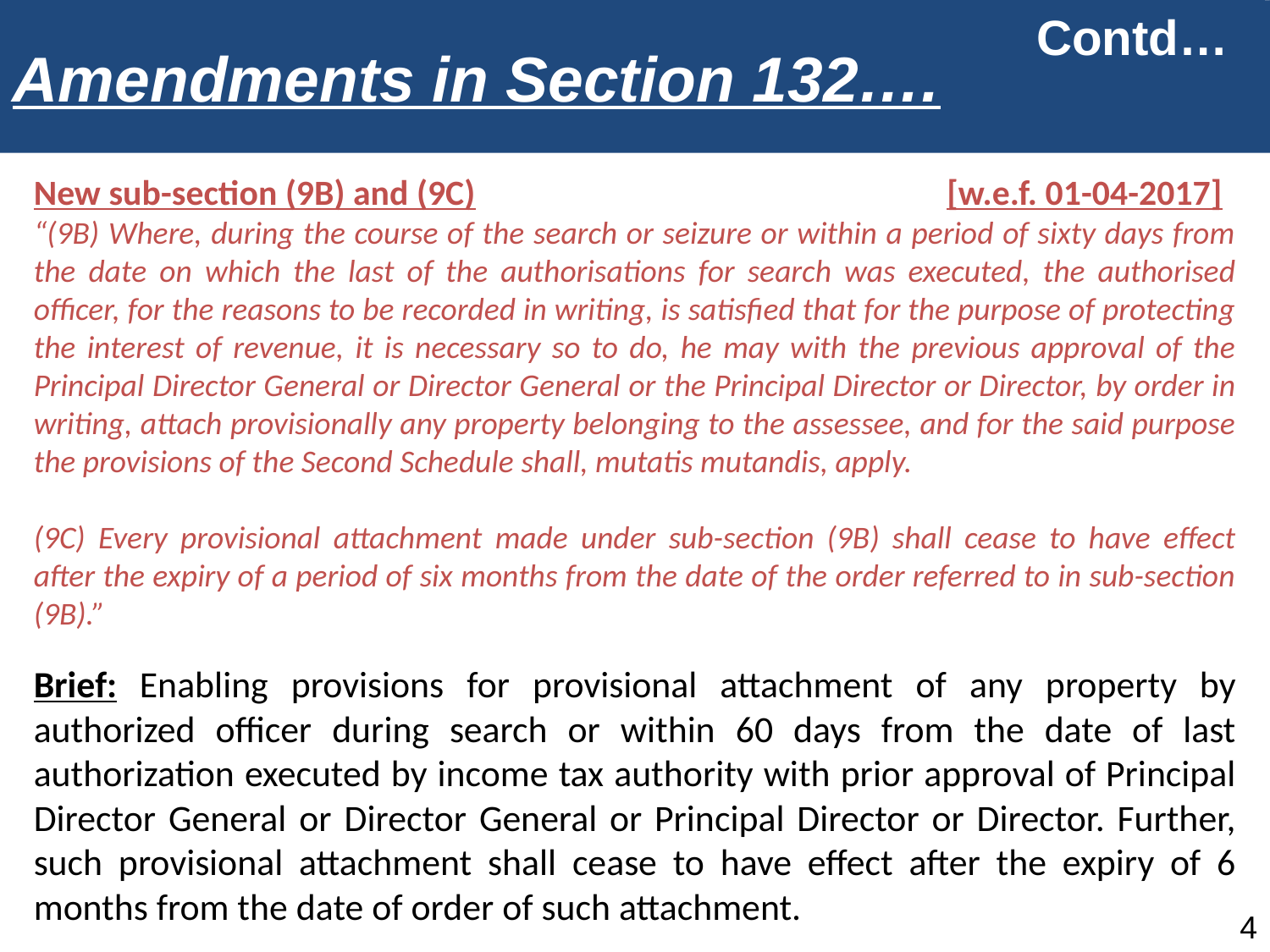

Contd…
Amendments in Section 132….
New sub-section (9B) and (9C) 			   	   [w.e.f. 01-04-2017]
“(9B) Where, during the course of the search or seizure or within a period of sixty days from the date on which the last of the authorisations for search was executed, the authorised officer, for the reasons to be recorded in writing, is satisfied that for the purpose of protecting the interest of revenue, it is necessary so to do, he may with the previous approval of the Principal Director General or Director General or the Principal Director or Director, by order in writing, attach provisionally any property belonging to the assessee, and for the said purpose the provisions of the Second Schedule shall, mutatis mutandis, apply.

(9C) Every provisional attachment made under sub-section (9B) shall cease to have effect after the expiry of a period of six months from the date of the order referred to in sub-section (9B).”

Brief: Enabling provisions for provisional attachment of any property by authorized officer during search or within 60 days from the date of last authorization executed by income tax authority with prior approval of Principal Director General or Director General or Principal Director or Director. Further, such provisional attachment shall cease to have effect after the expiry of 6 months from the date of order of such attachment.
4